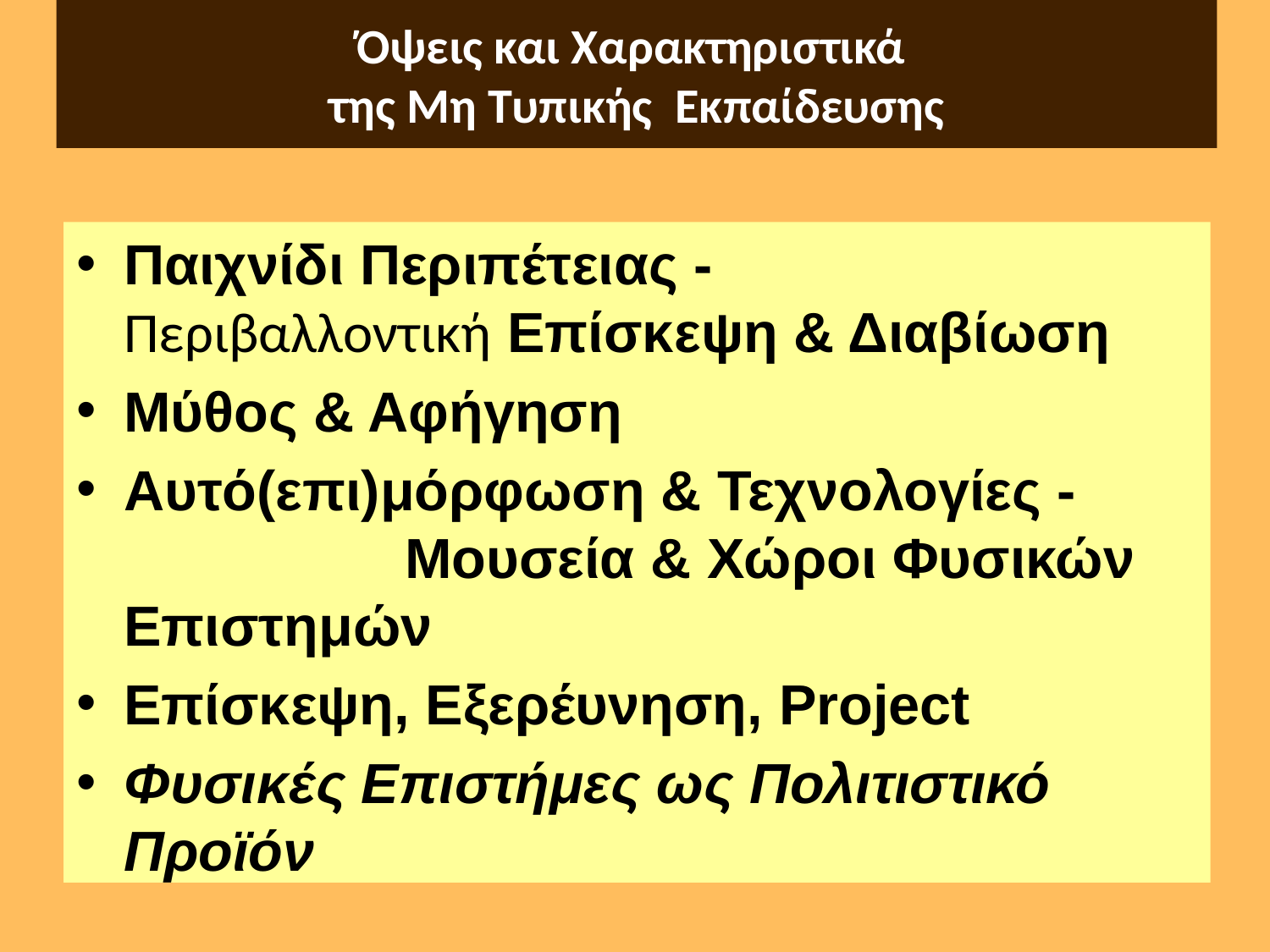

# Όψεις και Χαρακτηριστικά της Μη Τυπικής  Εκπαίδευσης
Παιχνίδι Περιπέτειας -                            Περιβαλλοντική Επίσκεψη & Διαβίωση
Μύθος & Αφήγηση
Αυτό(επι)μόρφωση & Τεχνολογίες -                          Μουσεία & Χώροι Φυσικών Επιστημών
Επίσκεψη, Εξερέυνηση, Project
Φυσικές Επιστήμες ως Πολιτιστικό Προϊόν